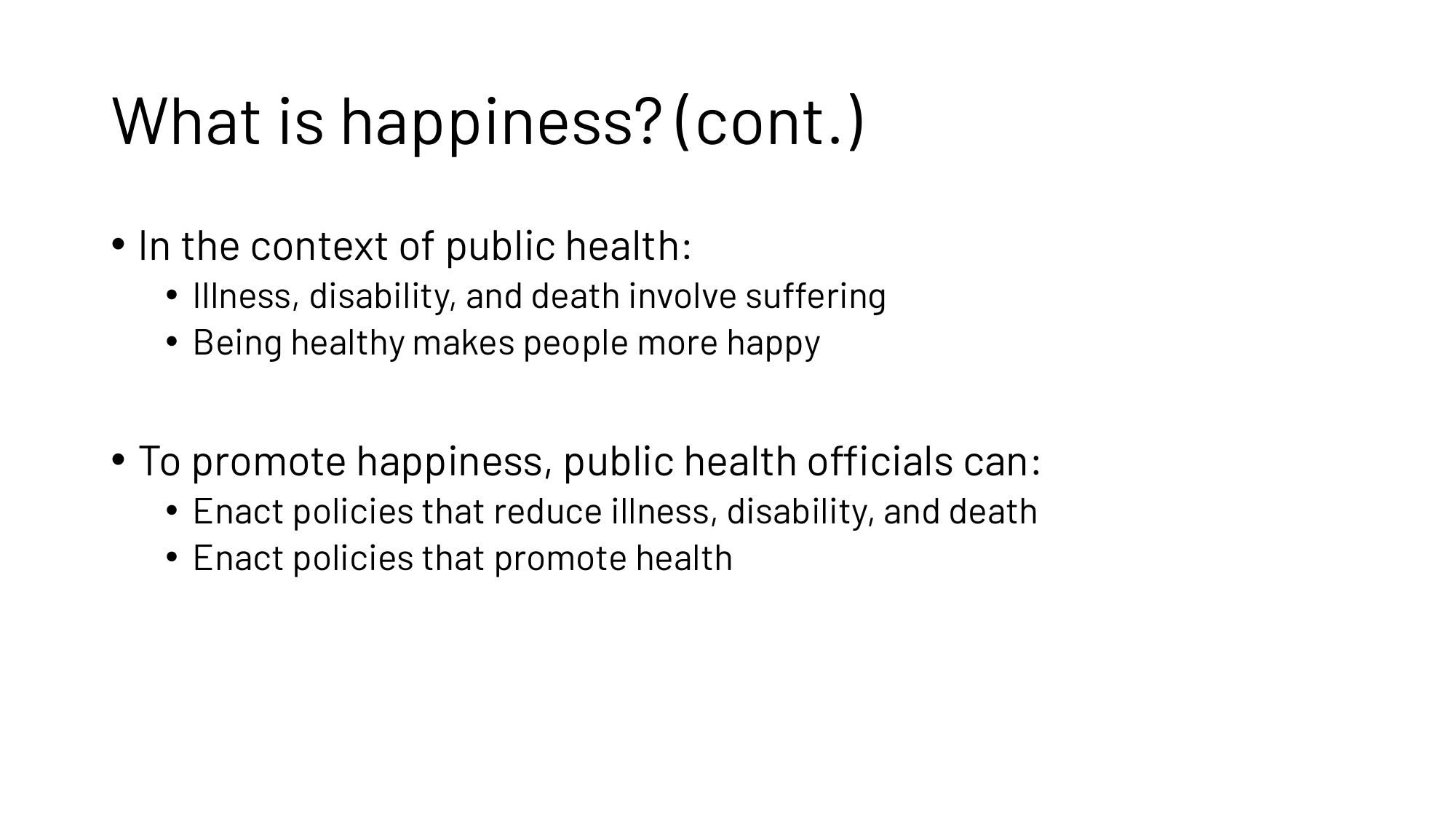

# What is happiness? (cont.)
In the context of public health:
Illness, disability, and death involve suffering
Being healthy makes people more happy

To promote happiness, public health officials can:
Enact policies that reduce illness, disability, and death
Enact policies that promote health